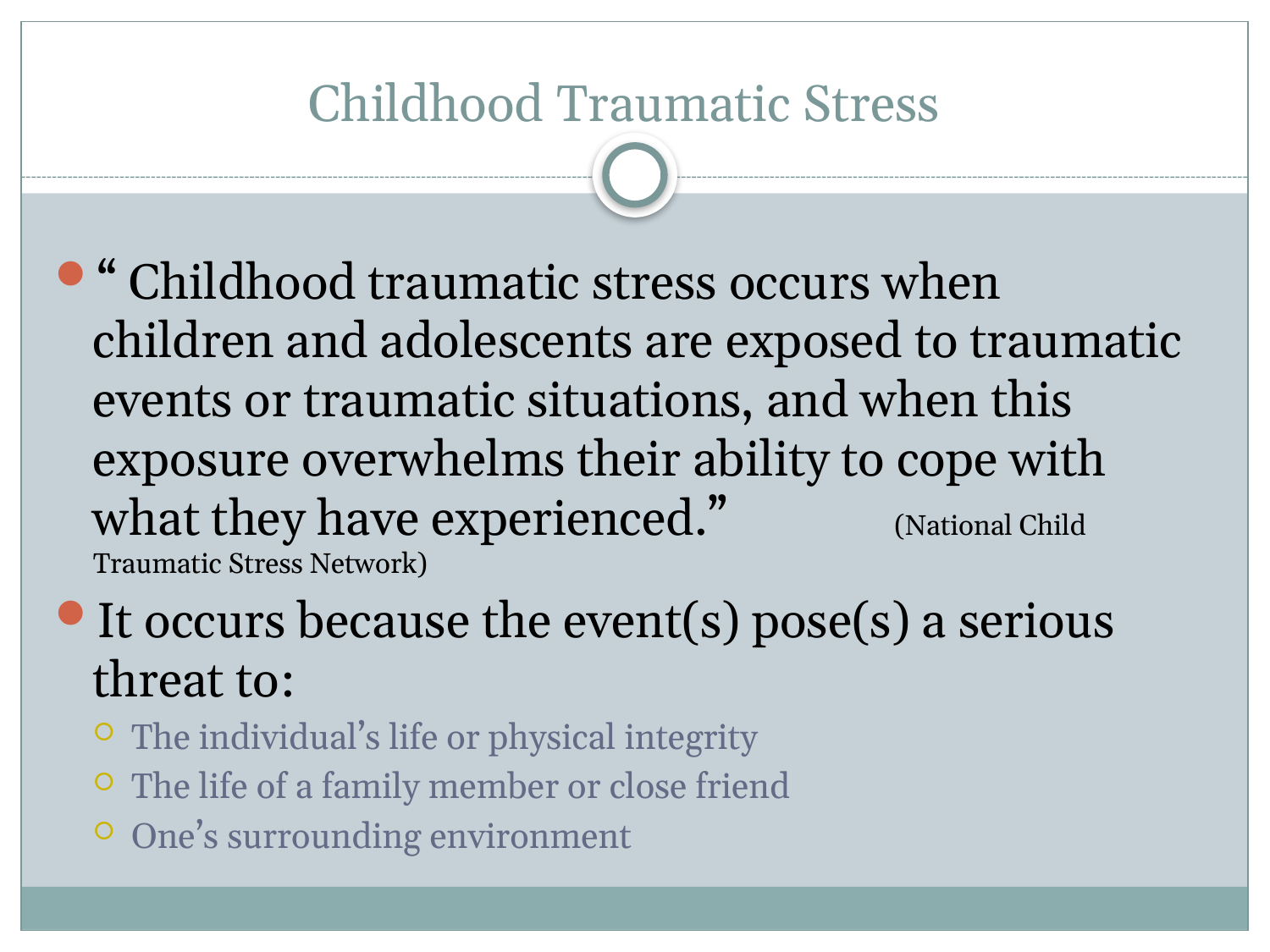

# Childhood Traumatic Stress
“ Childhood traumatic stress occurs when children and adolescents are exposed to traumatic events or traumatic situations, and when this exposure overwhelms their ability to cope with what they have experienced.”              (National Child Traumatic Stress Network)
It occurs because the event(s) pose(s) a serious threat to:
The individual’s life or physical integrity
The life of a family member or close friend
One’s surrounding environment